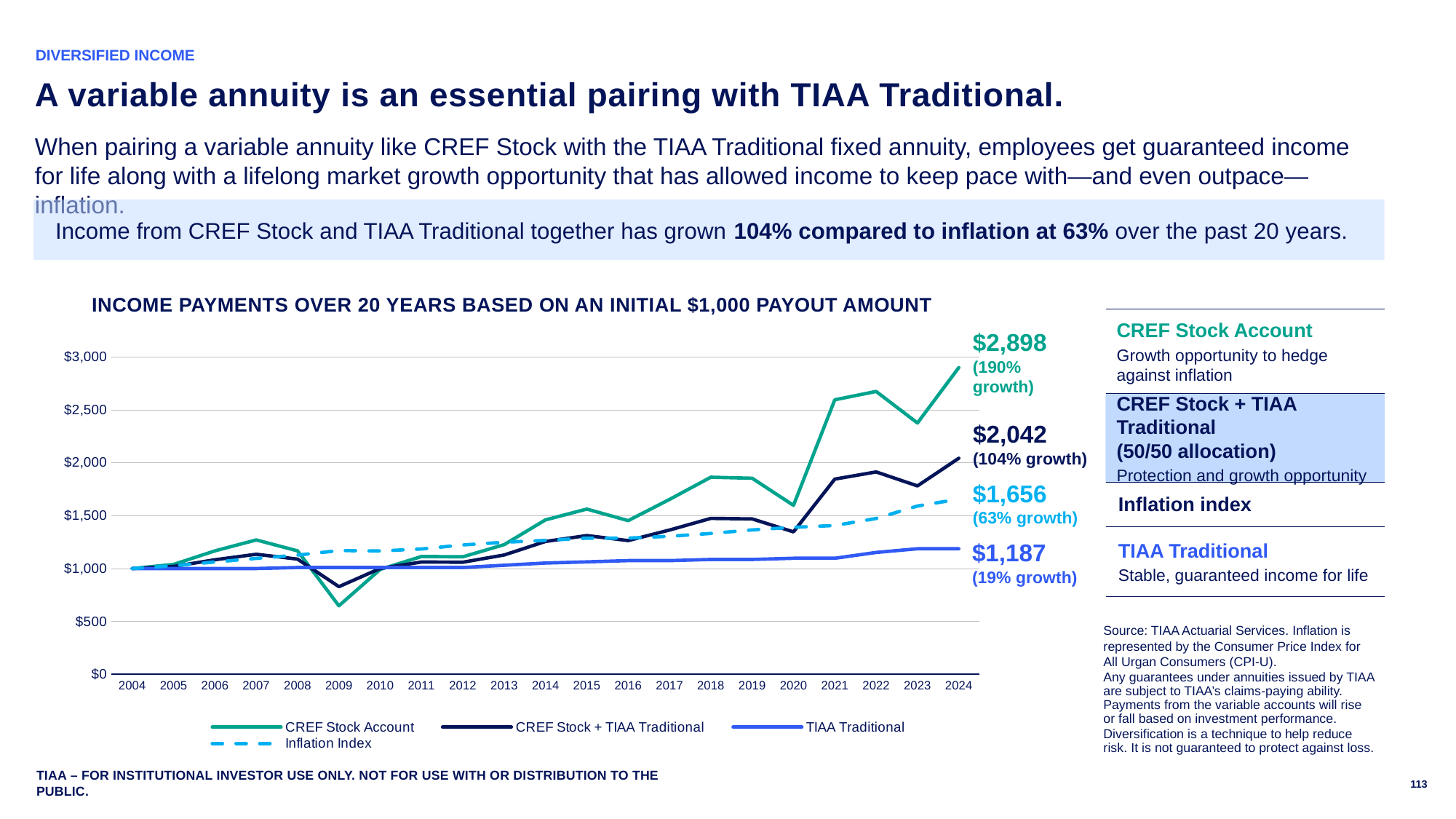

DIVERSIFIED INCOME
# A variable annuity is an essential pairing with TIAA Traditional.
When pairing a variable annuity like CREF Stock with the TIAA Traditional fixed annuity, employees get guaranteed income for life along with a lifelong market growth opportunity that has allowed income to keep pace with—and even outpace—inflation.
Income from CREF Stock and TIAA Traditional together has grown 104% compared to inflation at 63% over the past 20 years.
INCOME PAYMENTS OVER 20 YEARS BASED ON AN INITIAL $1,000 PAYOUT AMOUNT

### Chart

| Category | CREF Stock Account | CREF Stock + TIAA Traditional | TIAA Traditional | Inflation Index |
|---|---|---|---|---|
| 2004 | 1000.0 | 1000.0 | 1000.0 | 1000.0 |
| 2005 | 1039.0 | 1020.0 | 1000.0 | 1027.0 |
| 2006 | 1167.0 | 1083.0 | 1000.0 | 1062.0 |
| 2007 | 1270.0 | 1135.0 | 1000.0 | 1096.0 |
| 2008 | 1167.0 | 1089.0 | 1010.0 | 1127.0 |
| 2009 | 648.0 | 829.0 | 1010.0 | 1170.0 |
| 2010 | 992.0 | 1001.0 | 1010.0 | 1166.0 |
| 2011 | 1114.0 | 1062.0 | 1010.0 | 1185.0 |
| 2012 | 1111.0 | 1060.0 | 1010.0 | 1223.0 |
| 2013 | 1226.0 | 1128.0 | 1031.0 | 1248.0 |
| 2014 | 1460.0 | 1256.0 | 1052.0 | 1266.0 |
| 2015 | 1562.0 | 1312.0 | 1063.0 | 1287.0 |
| 2016 | 1453.0 | 1264.0 | 1075.0 | 1288.0 |
| 2017 | 1653.0 | 1364.0 | 1075.0 | 1305.0 |
| 2018 | 1863.0 | 1474.0 | 1086.0 | 1332.0 |
| 2019 | 1853.0 | 1469.0 | 1086.0 | 1365.0 |
| 2020 | 1597.0 | 1347.0 | 1097.0 | 1390.0 |
| 2021 | 2594.0 | 1845.0 | 1097.0 | 1407.0 |
| 2022 | 2673.0 | 1913.0 | 1152.0 | 1473.0 |
| 2023 | 2375.0 | 1781.0 | 1187.0 | 1591.0 |
| 2024 | 2898.0 | 2042.0 | 1187.0 | 1656.0 |
$2,898
(190% growth)
CREF Stock Account
Growth opportunity to hedge against inflation
CREF Stock + TIAA Traditional
(50/50 allocation)
Protection and growth opportunity
Inflation index
TIAA Traditional
Stable, guaranteed income for life
$2,042
(104% growth)
$1,656
(63% growth)
$1,187
(19% growth)
Source: TIAA Actuarial Services. Inflation is represented by the Consumer Price Index for All Urgan Consumers (CPI-U).
Any guarantees under annuities issued by TIAA are subject to TIAA’s claims-paying ability. Payments from the variable accounts will rise or fall based on investment performance.
Diversification is a technique to help reduce risk. It is not guaranteed to protect against loss.
TIAA – FOR Institutional INVESTOR USE ONLY. NOT FOR USE WITH OR DISTRIBUTION TO THE PUBLIC.
113